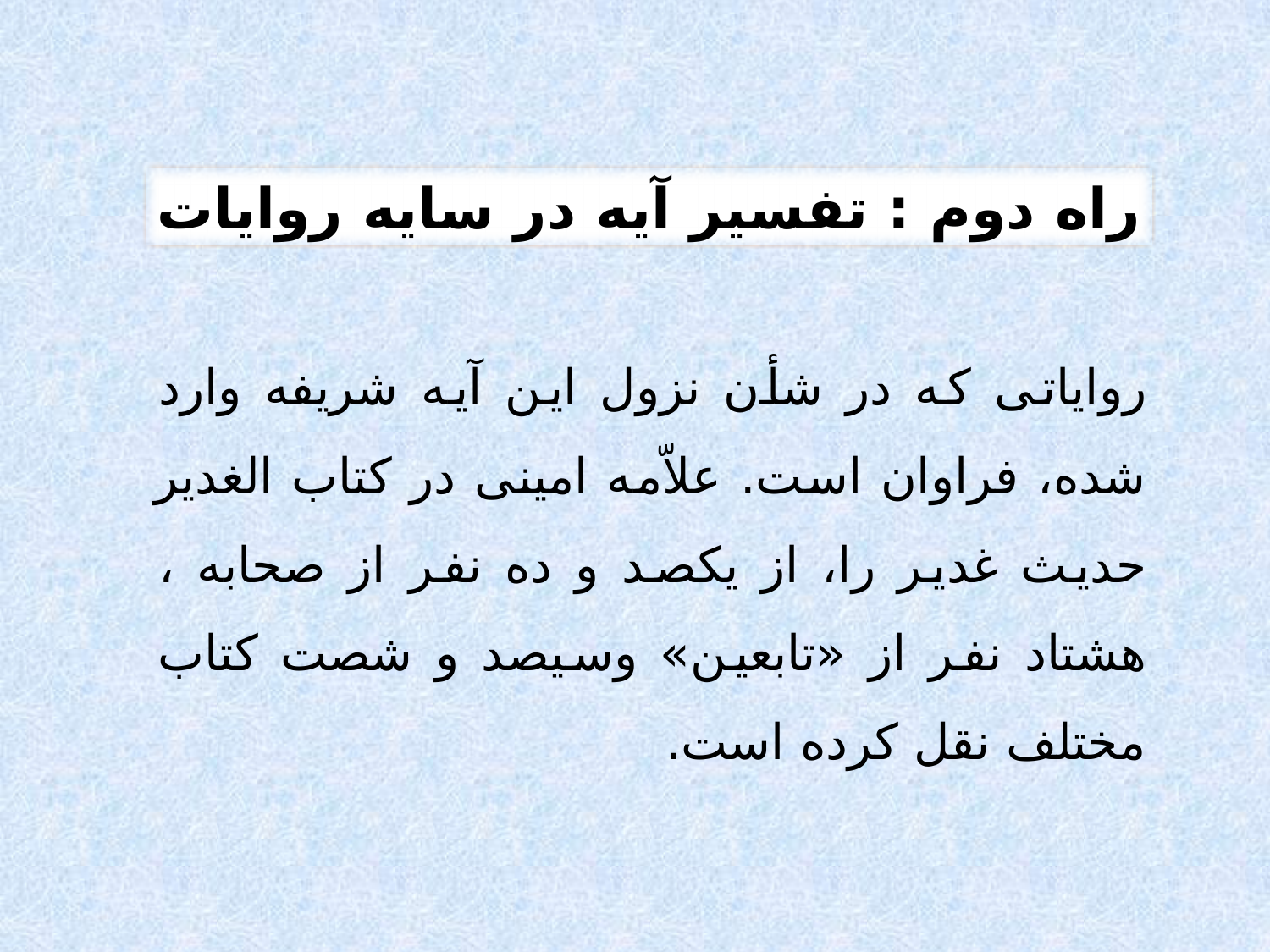

راه دوم : تفسير آيه در سايه روايات
روایاتی که در شأن نزول این آیه شریفه وارد شده، فراوان است. علاّمه امینی در کتاب الغدیر حدیث غدیر را، از یکصد و ده نفر از صحابه ، هشتاد نفر از «تابعین» وسیصد و شصت کتاب مختلف نقل کرده است.